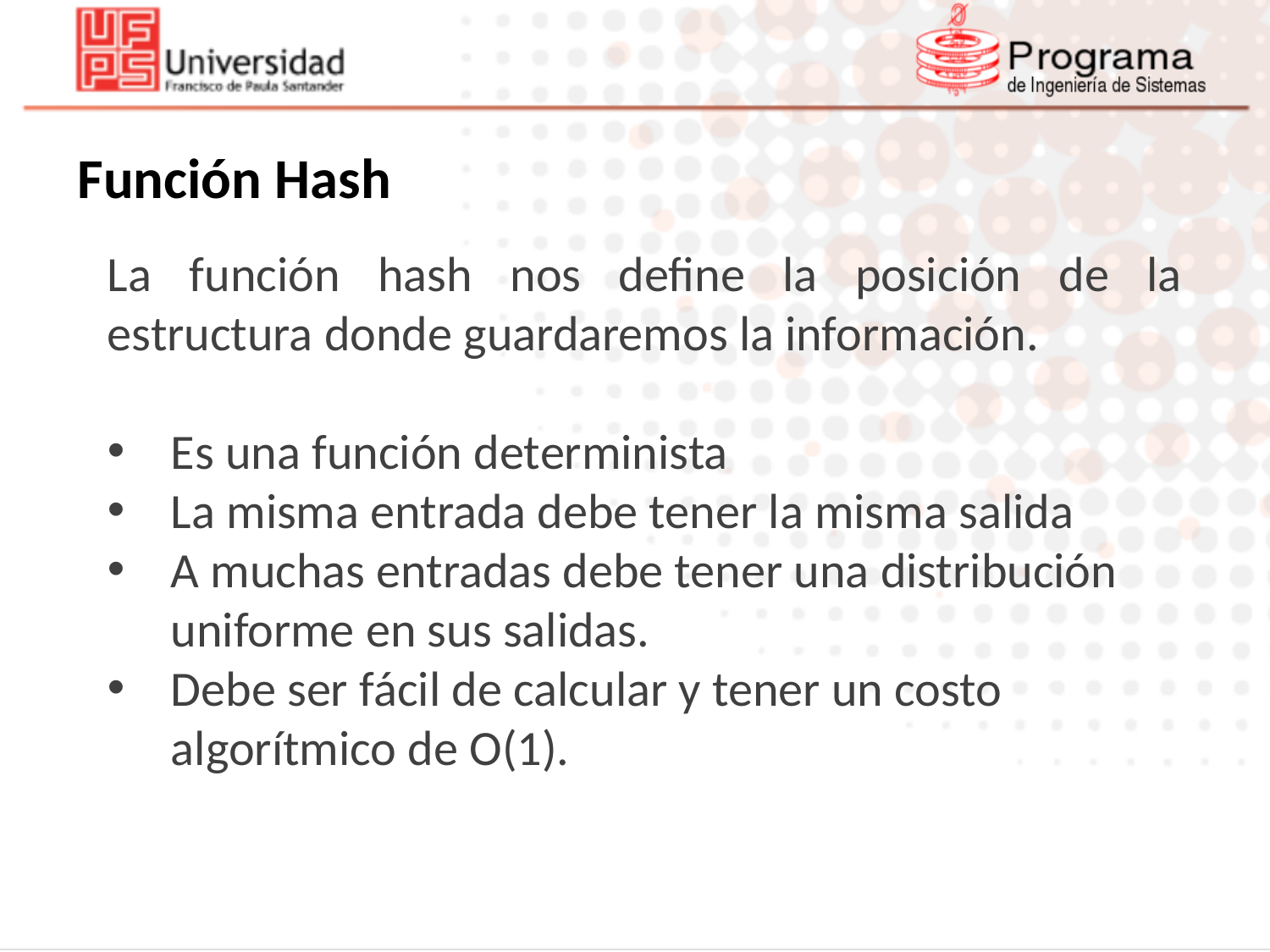

Función Hash
La función hash nos define la posición de la estructura donde guardaremos la información.

Es una función determinista
La misma entrada debe tener la misma salida
A muchas entradas debe tener una distribución uniforme en sus salidas.
Debe ser fácil de calcular y tener un costo algorítmico de O(1).